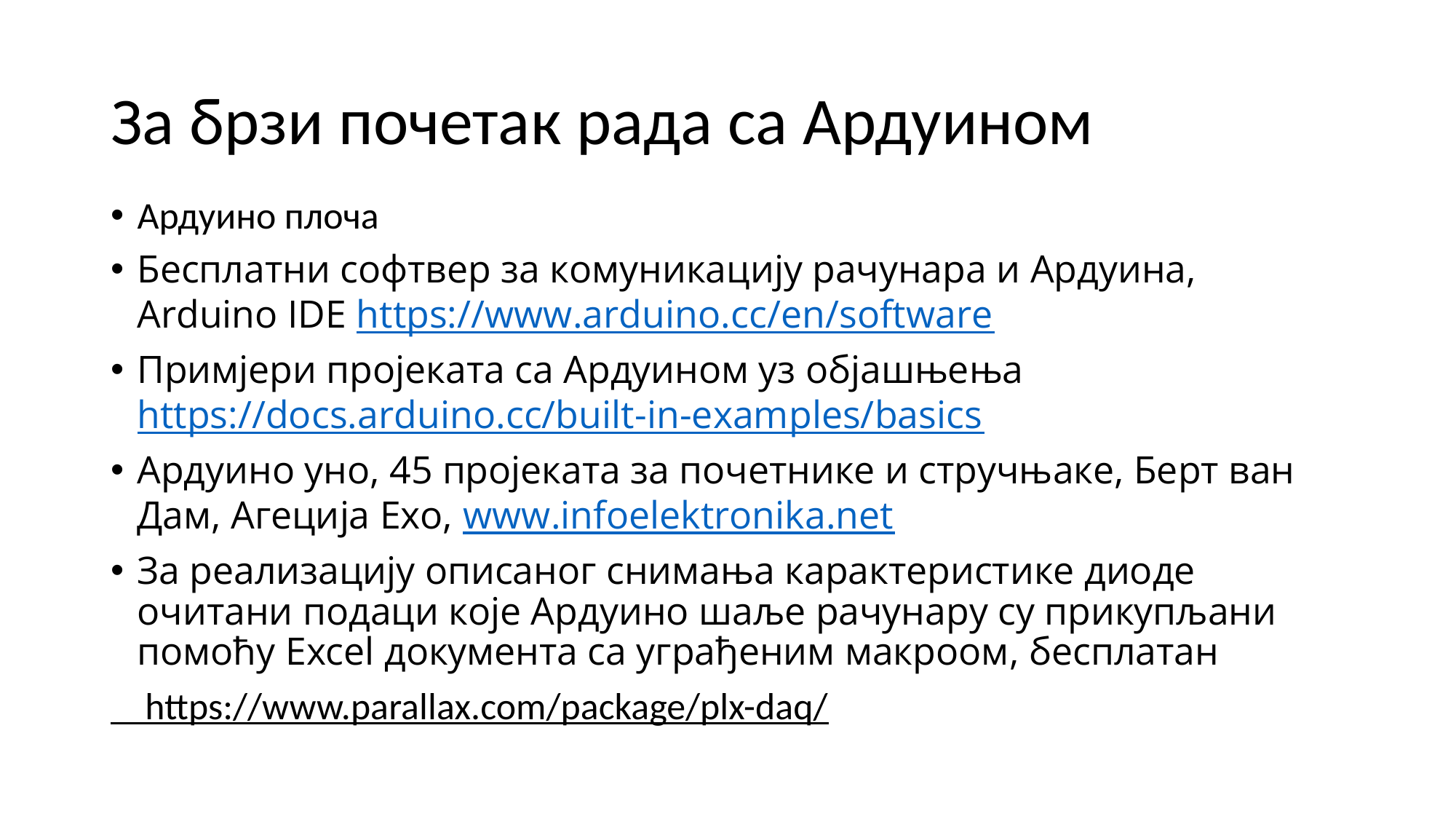

# За брзи почетак рада са Ардуином
Ардуино плоча
Бесплатни софтвер за комуникацију рачунара и Ардуина, Arduino IDE https://www.arduino.cc/en/software
Примјери пројеката са Ардуином уз објашњења https://docs.arduino.cc/built-in-examples/basics
Ардуино уно, 45 пројеката за почетнике и стручњаке, Берт ван Дам, Агеција Ехо, www.infoelektronika.net
За реализацију описаног снимања карактеристике диоде очитани подаци које Ардуино шаље рачунару су прикупљани помоћу Excel документа са уграђеним макроом, бесплатан
    https://www.parallax.com/package/plx-daq/